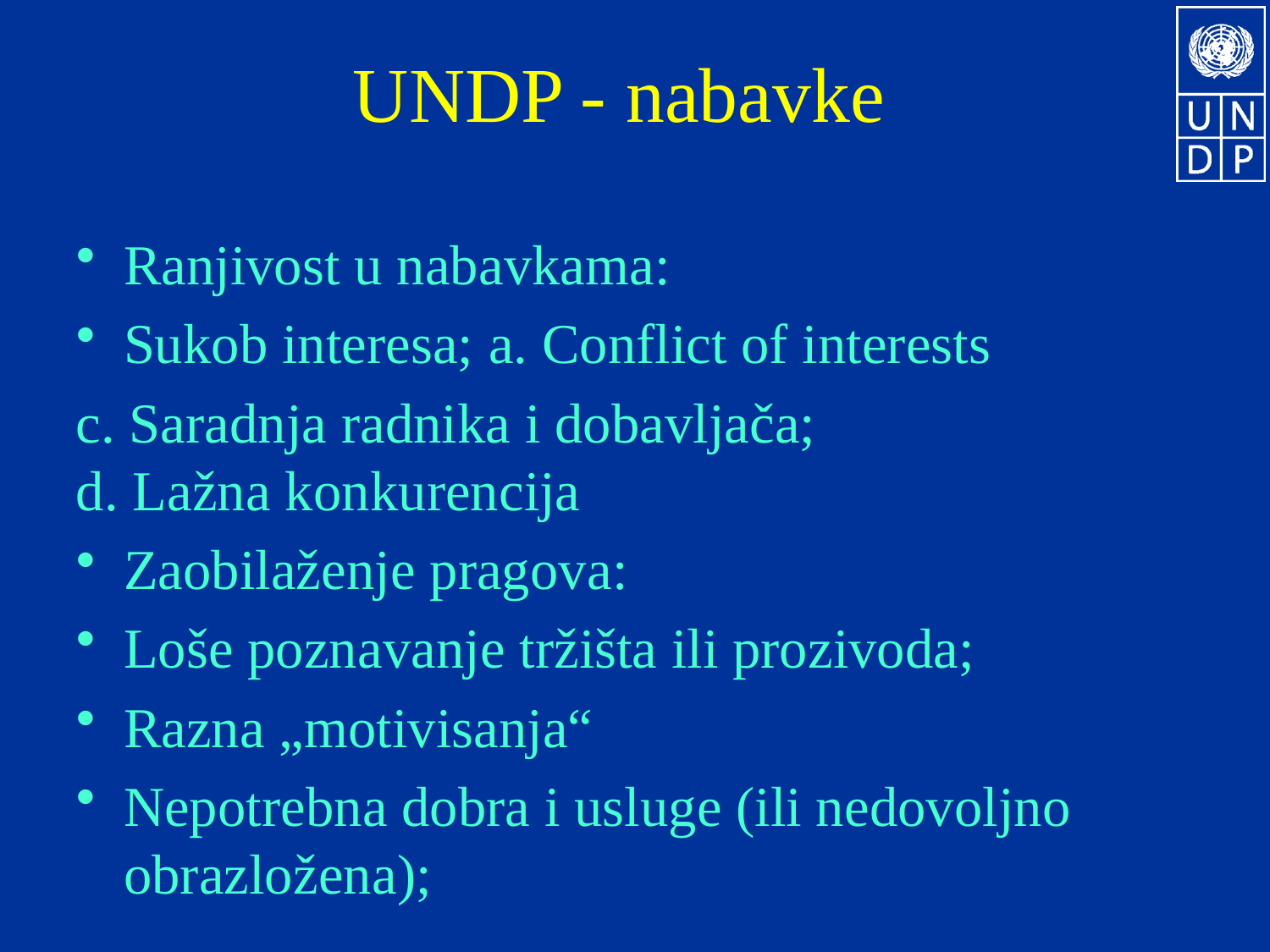

# UNDP - nabavke
Ranjivost u nabavkama:
Sukob interesa; a. Conflict of interests
c. Saradnja radnika i dobavljača;    
d. Lažna konkurencija
Zaobilaženje pragova:
Loše poznavanje tržišta ili prozivoda;
Razna „motivisanja“
Nepotrebna dobra i usluge (ili nedovoljno obrazložena);